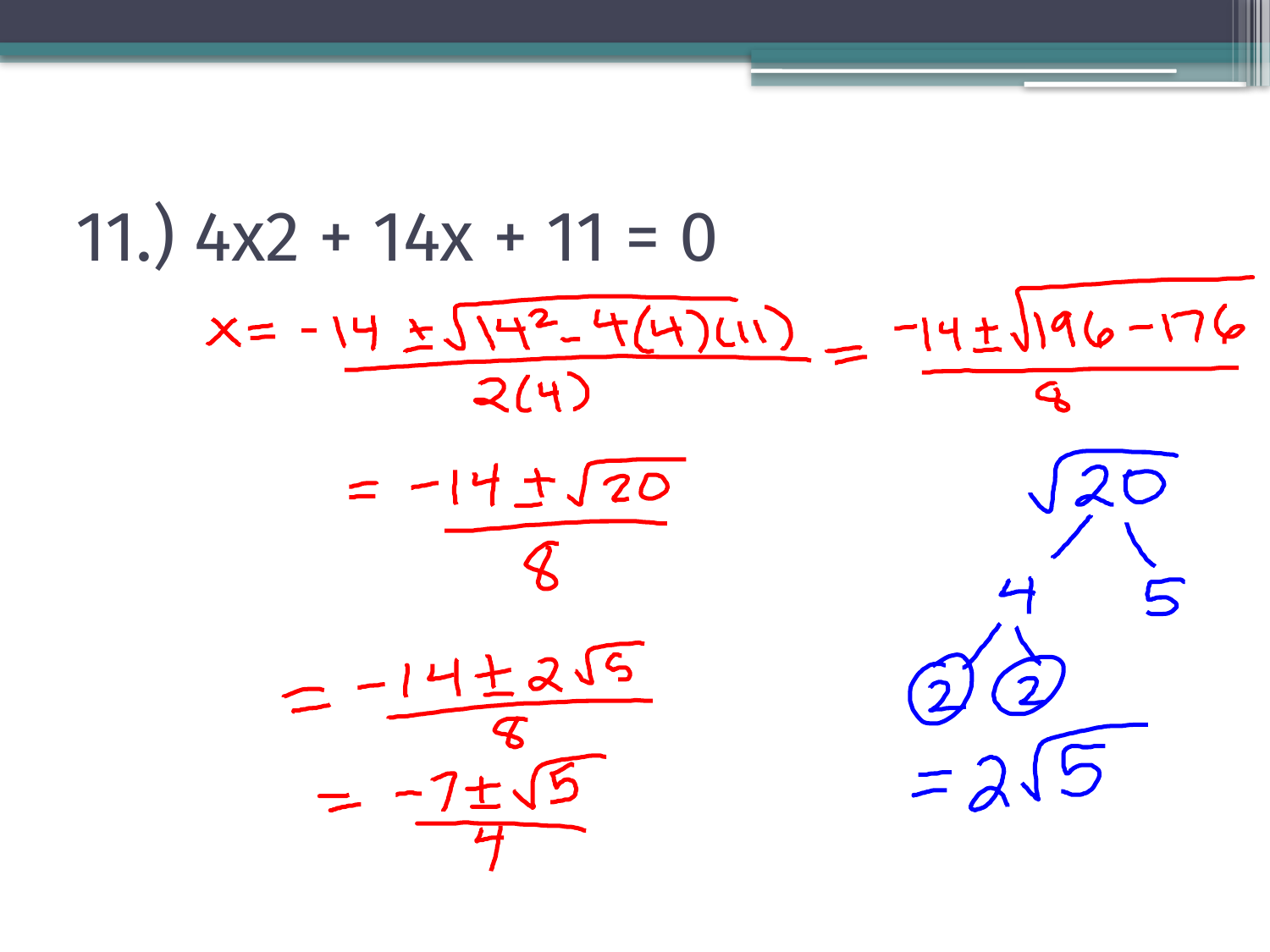

# 11.) 4x2 + 14x + 11 = 0